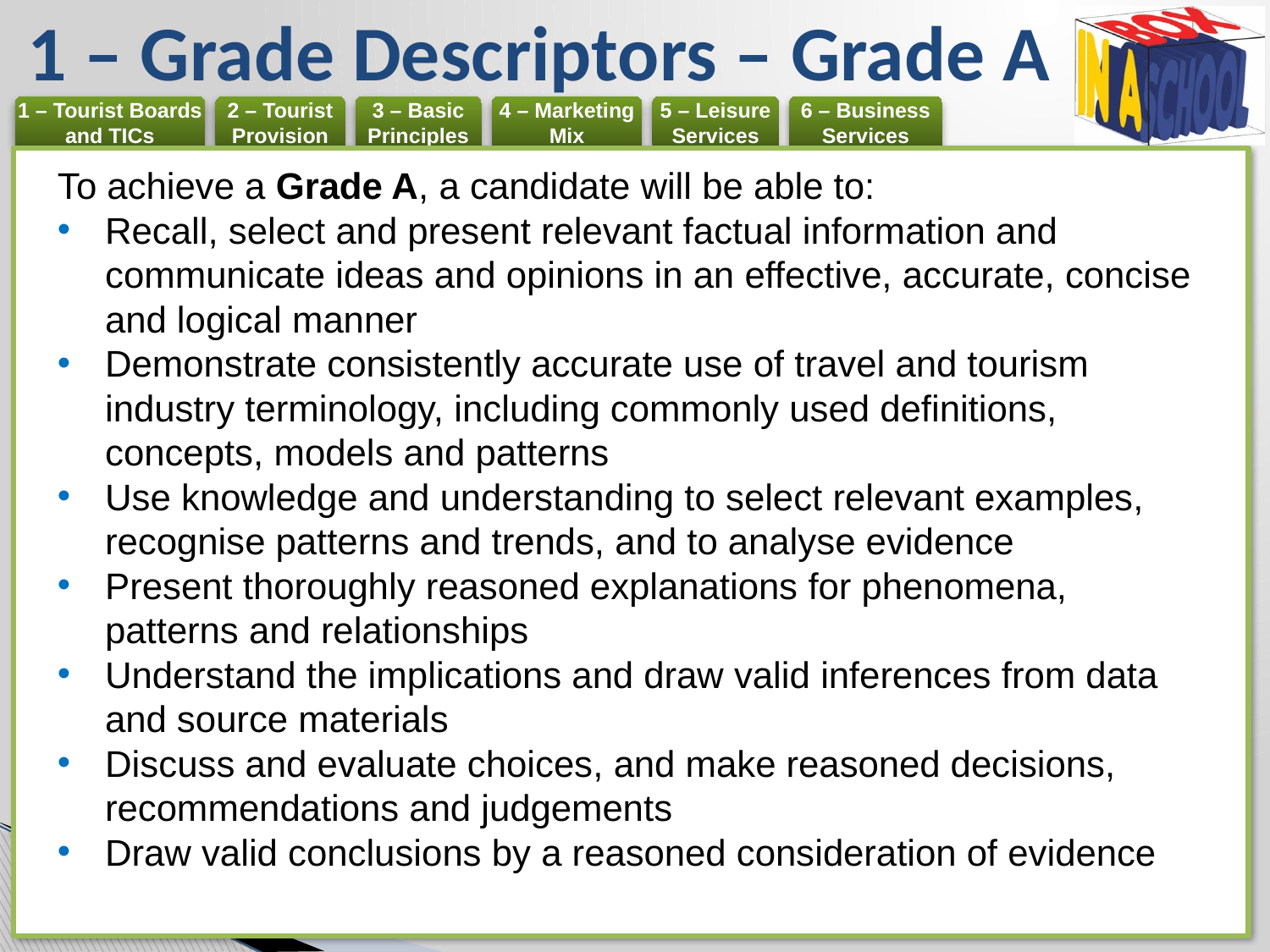

# 1 – Grade Descriptors – Grade A
To achieve a Grade A, a candidate will be able to:
Recall, select and present relevant factual information and communicate ideas and opinions in an effective, accurate, concise and logical manner
Demonstrate consistently accurate use of travel and tourism industry terminology, including commonly used definitions, concepts, models and patterns
Use knowledge and understanding to select relevant examples, recognise patterns and trends, and to analyse evidence
Present thoroughly reasoned explanations for phenomena, patterns and relationships
Understand the implications and draw valid inferences from data and source materials
Discuss and evaluate choices, and make reasoned decisions, recommendations and judgements
Draw valid conclusions by a reasoned consideration of evidence